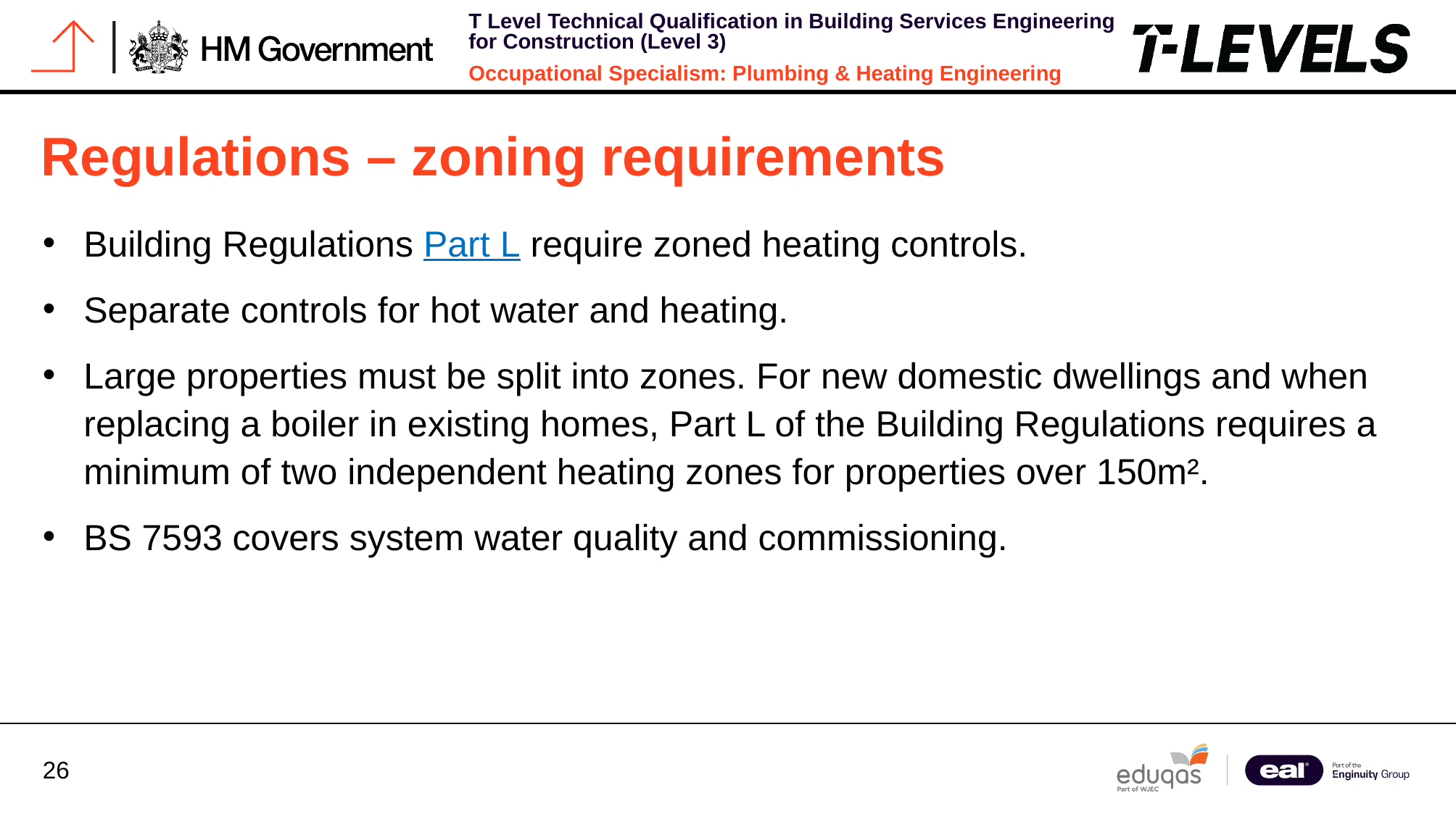

# Regulations – zoning requirements
Building Regulations Part L require zoned heating controls.
Separate controls for hot water and heating.
Large properties must be split into zones. For new domestic dwellings and when replacing a boiler in existing homes, Part L of the Building Regulations requires a minimum of two independent heating zones for properties over 150m².
BS 7593 covers system water quality and commissioning.